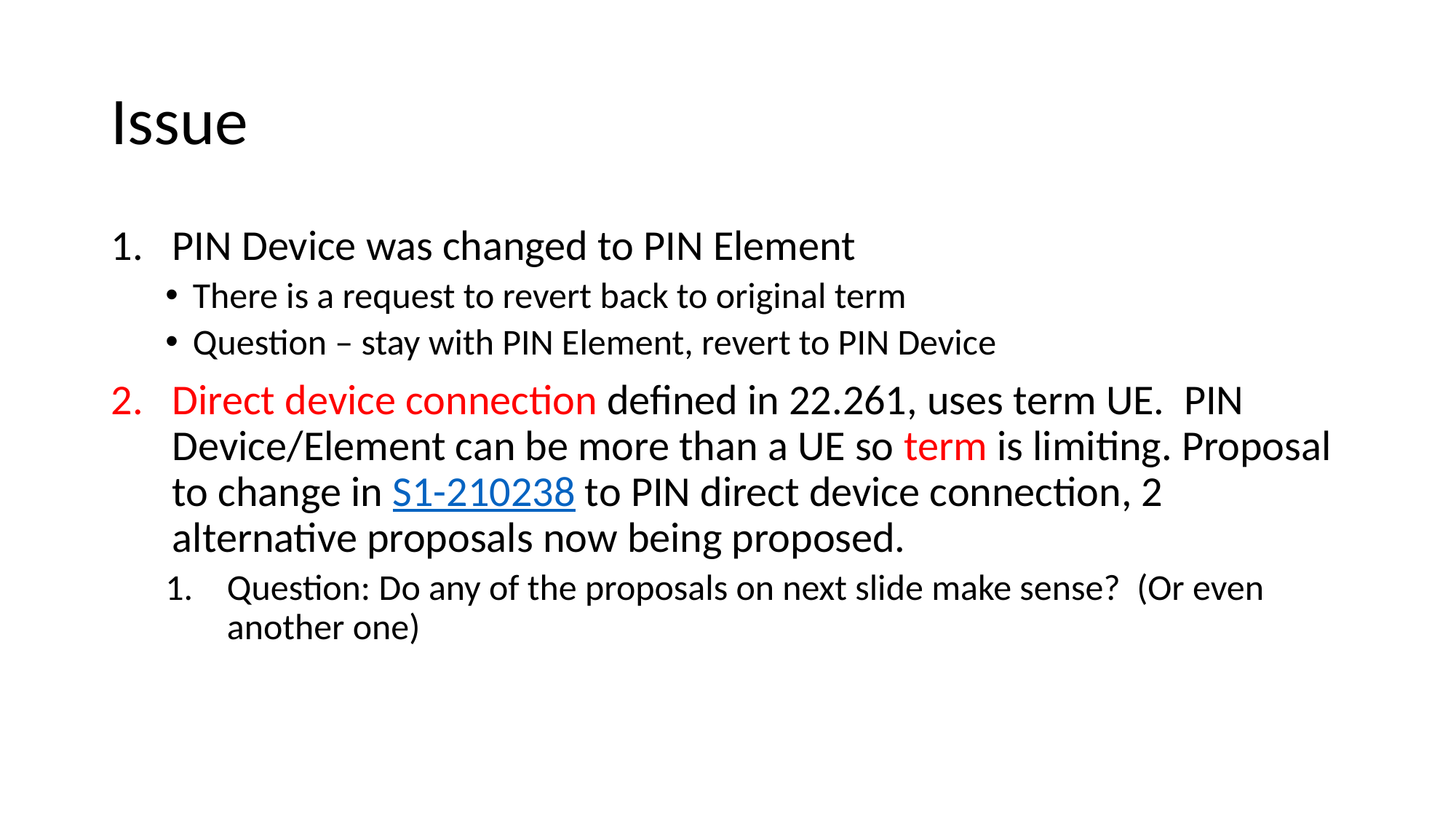

# Issue
PIN Device was changed to PIN Element
There is a request to revert back to original term
Question – stay with PIN Element, revert to PIN Device
Direct device connection defined in 22.261, uses term UE.  PIN Device/Element can be more than a UE so term is limiting. Proposal to change in S1-210238 to PIN direct device connection, 2 alternative proposals now being proposed.
Question: Do any of the proposals on next slide make sense?  (Or even another one)